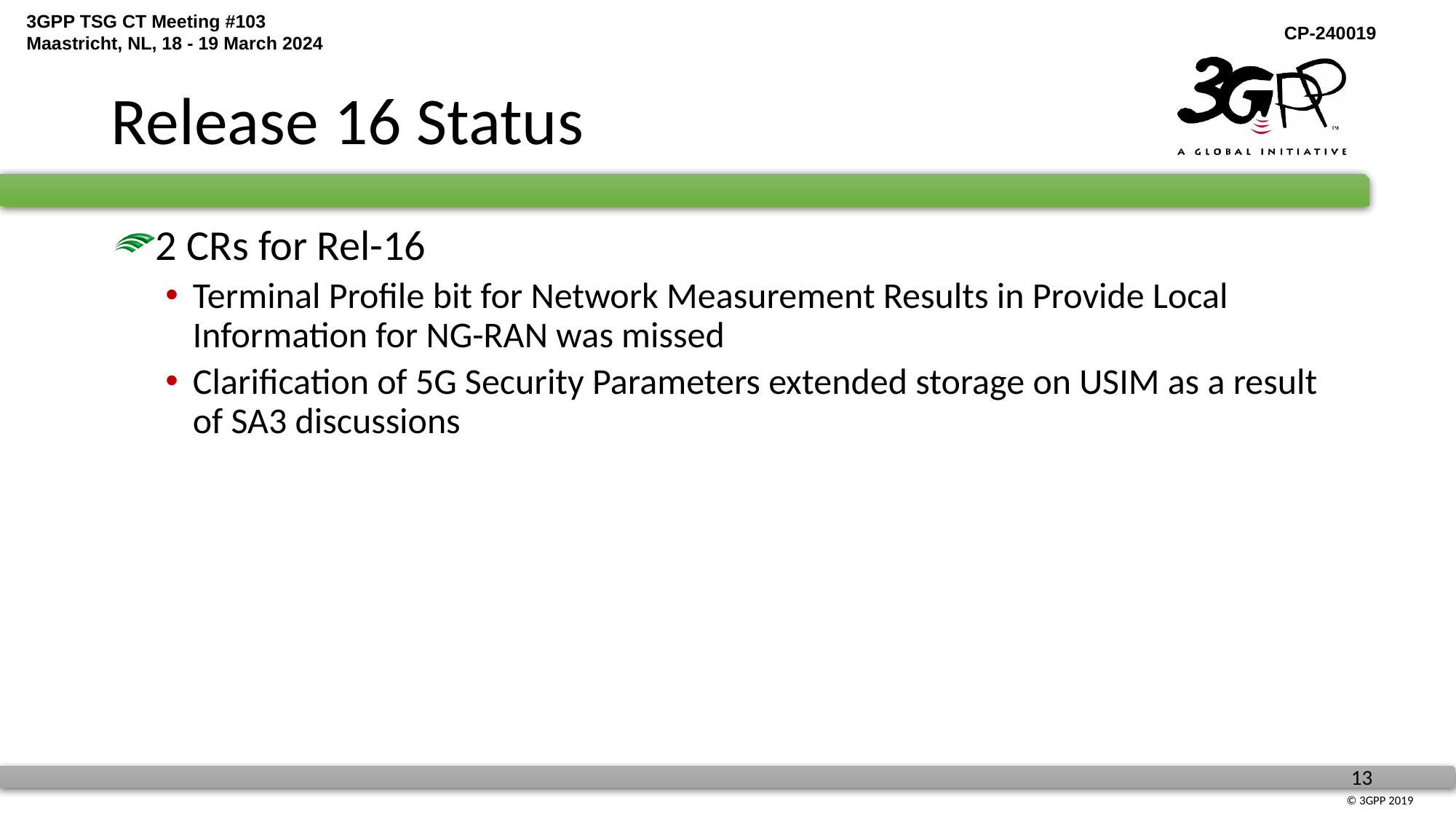

# Release 16 Status
2 CRs for Rel-16
Terminal Profile bit for Network Measurement Results in Provide Local Information for NG-RAN was missed
Clarification of 5G Security Parameters extended storage on USIM as a result of SA3 discussions